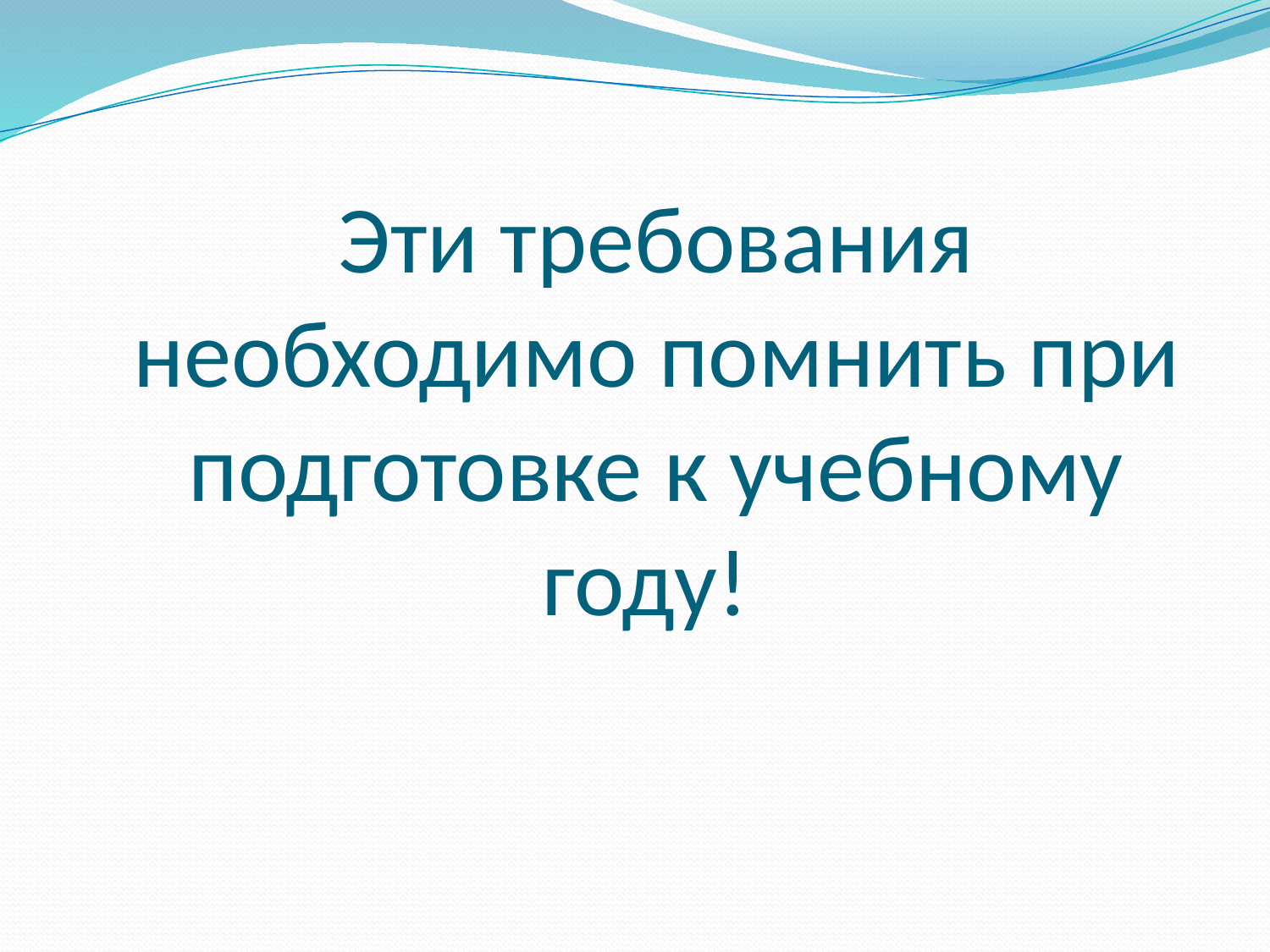

# Эти требования необходимо помнить при подготовке к учебному году!